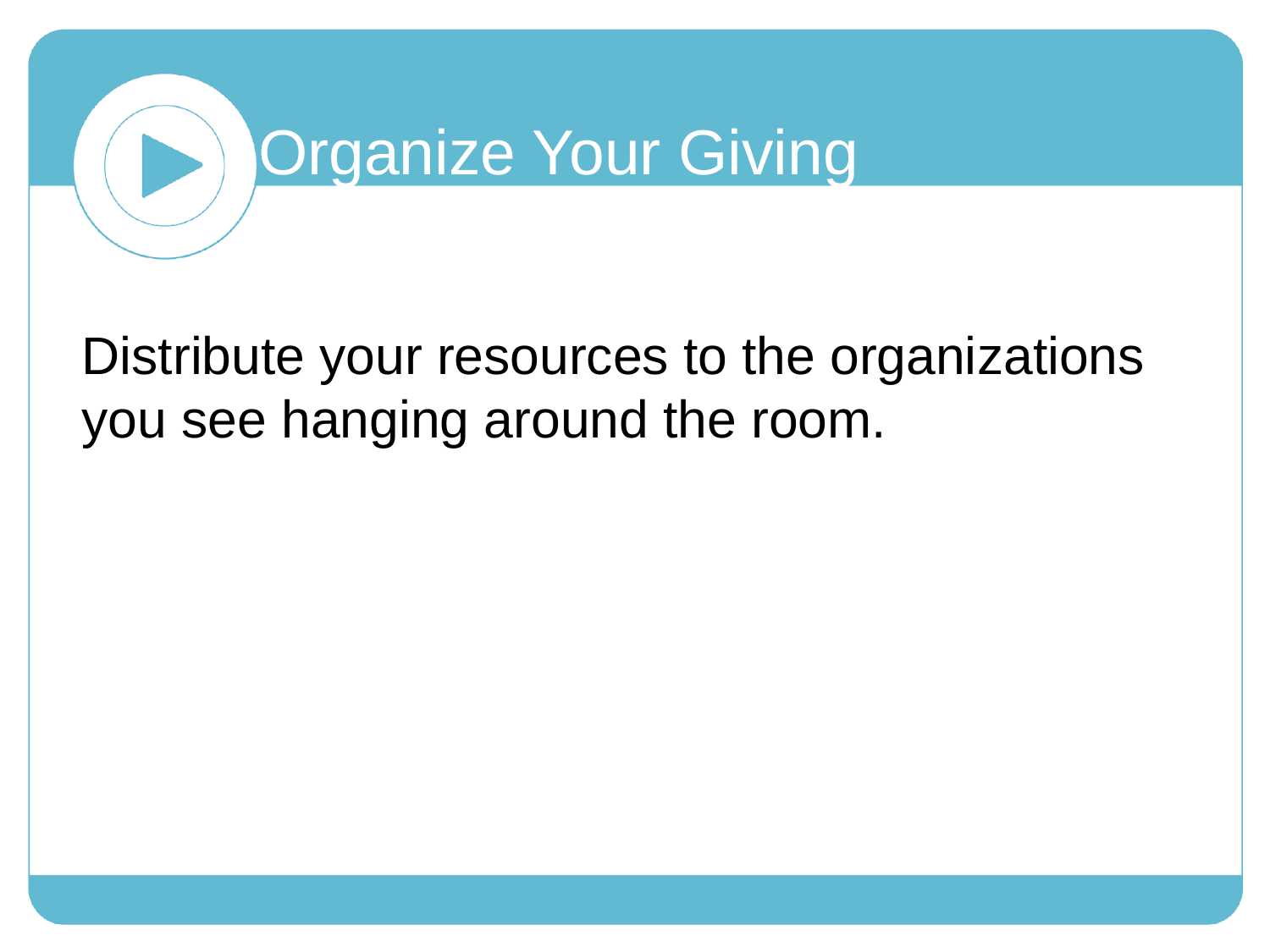

Organize Your Giving
Distribute your resources to the organizations you see hanging around the room.